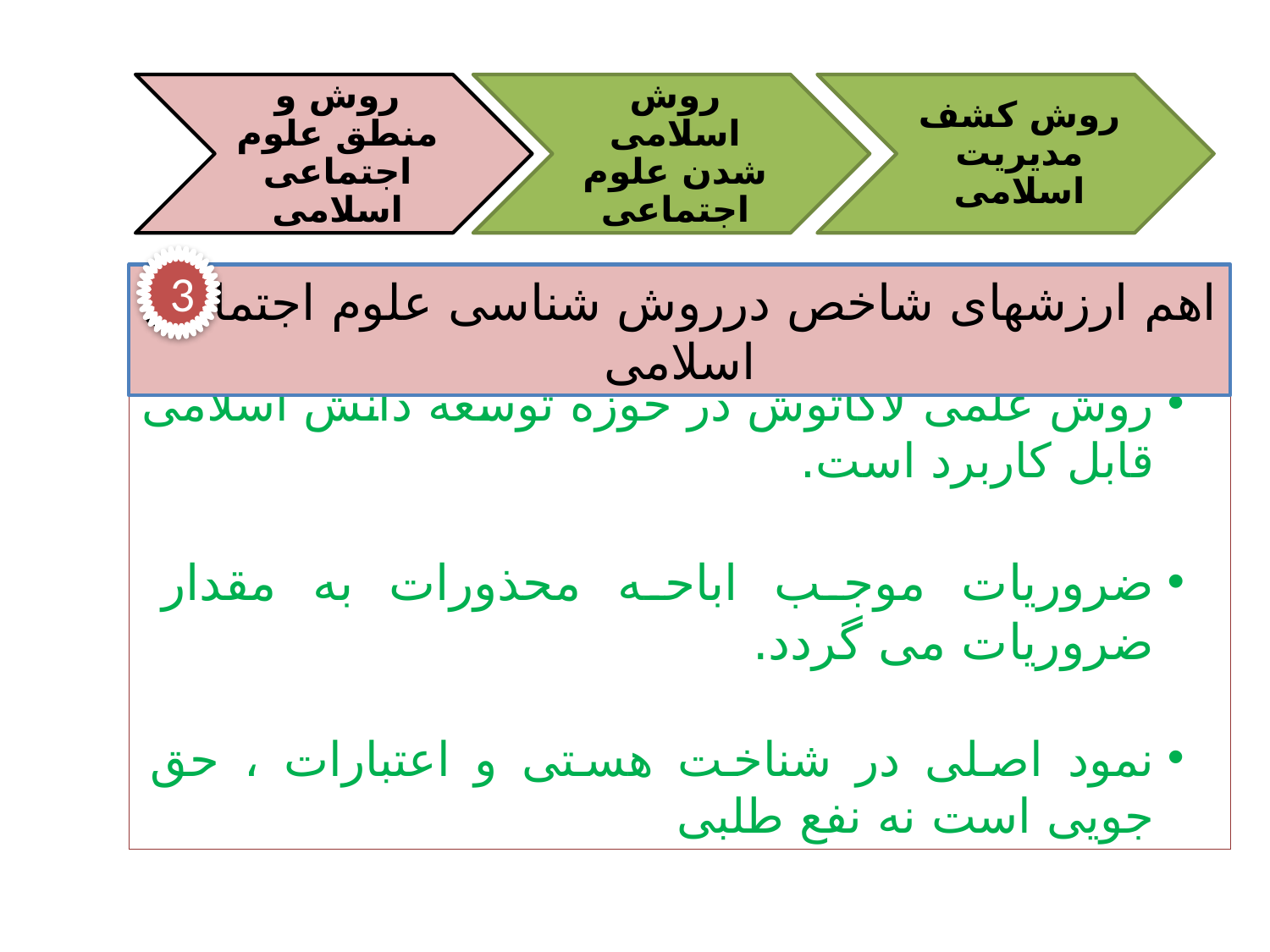

روش و منطق علوم اجتماعی اسلامی
روش اسلامی شدن علوم اجتماعی
روش کشف مدیریت اسلامی
3
اهم ارزشهای شاخص درروش شناسی علوم اجتماعی اسلامی
روش علمی لاکاتوش در حوزه توسعه دانش اسلامی قابل کاربرد است.

ضروریات موجب اباحه محذورات به مقدار ضروریات می گردد.

نمود اصلی در شناخت هستی و اعتبارات ، حق جویی است نه نفع طلبی